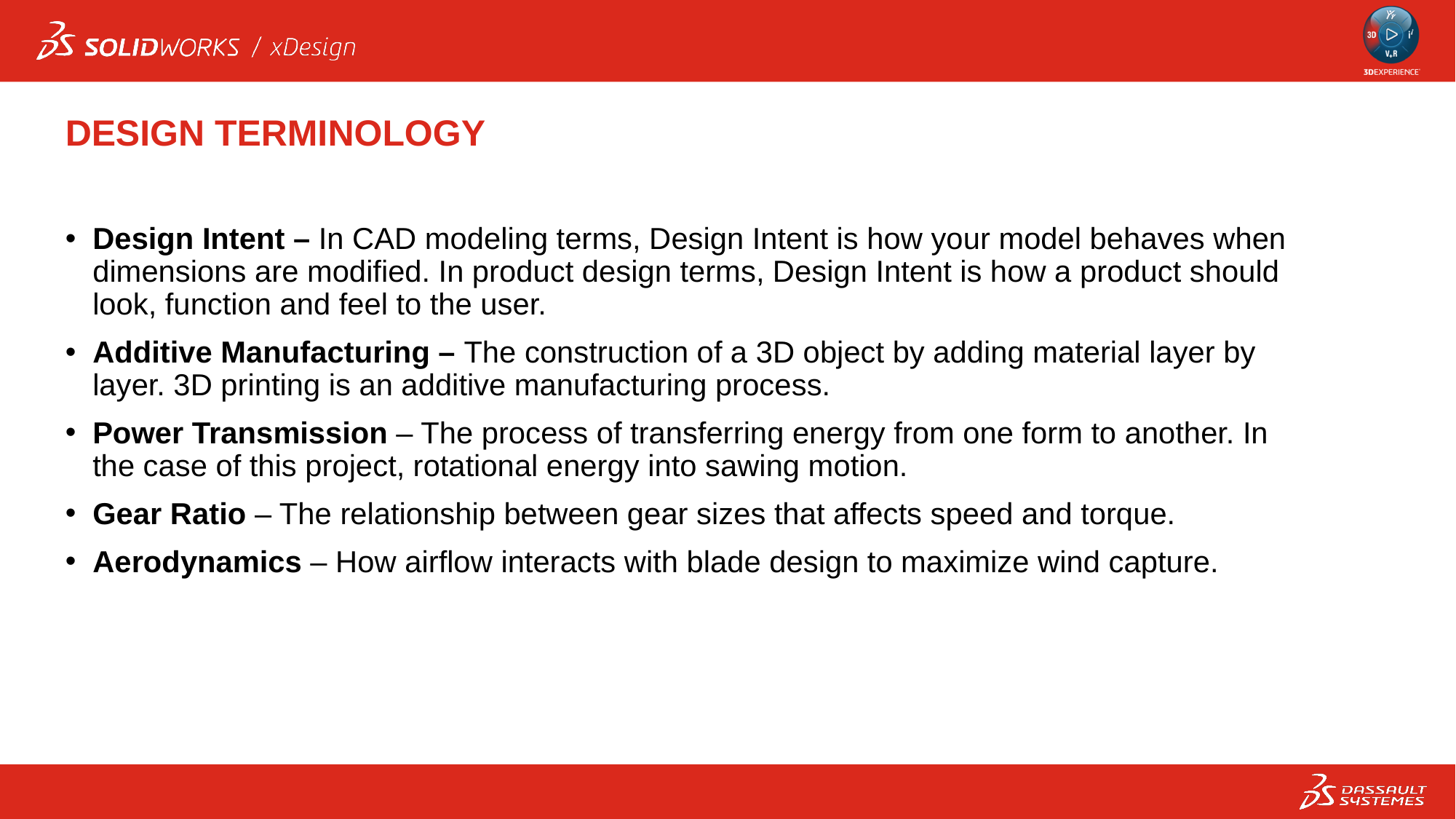

DESIGN TERMINOLOGY

Design Intent – In CAD modeling terms, Design Intent is how your model behaves when dimensions are modified. In product design terms, Design Intent is how a product should look, function and feel to the user.
Additive Manufacturing – The construction of a 3D object by adding material layer by layer. 3D printing is an additive manufacturing process.
Power Transmission – The process of transferring energy from one form to another. In the case of this project, rotational energy into sawing motion.
Gear Ratio – The relationship between gear sizes that affects speed and torque.
Aerodynamics – How airflow interacts with blade design to maximize wind capture.